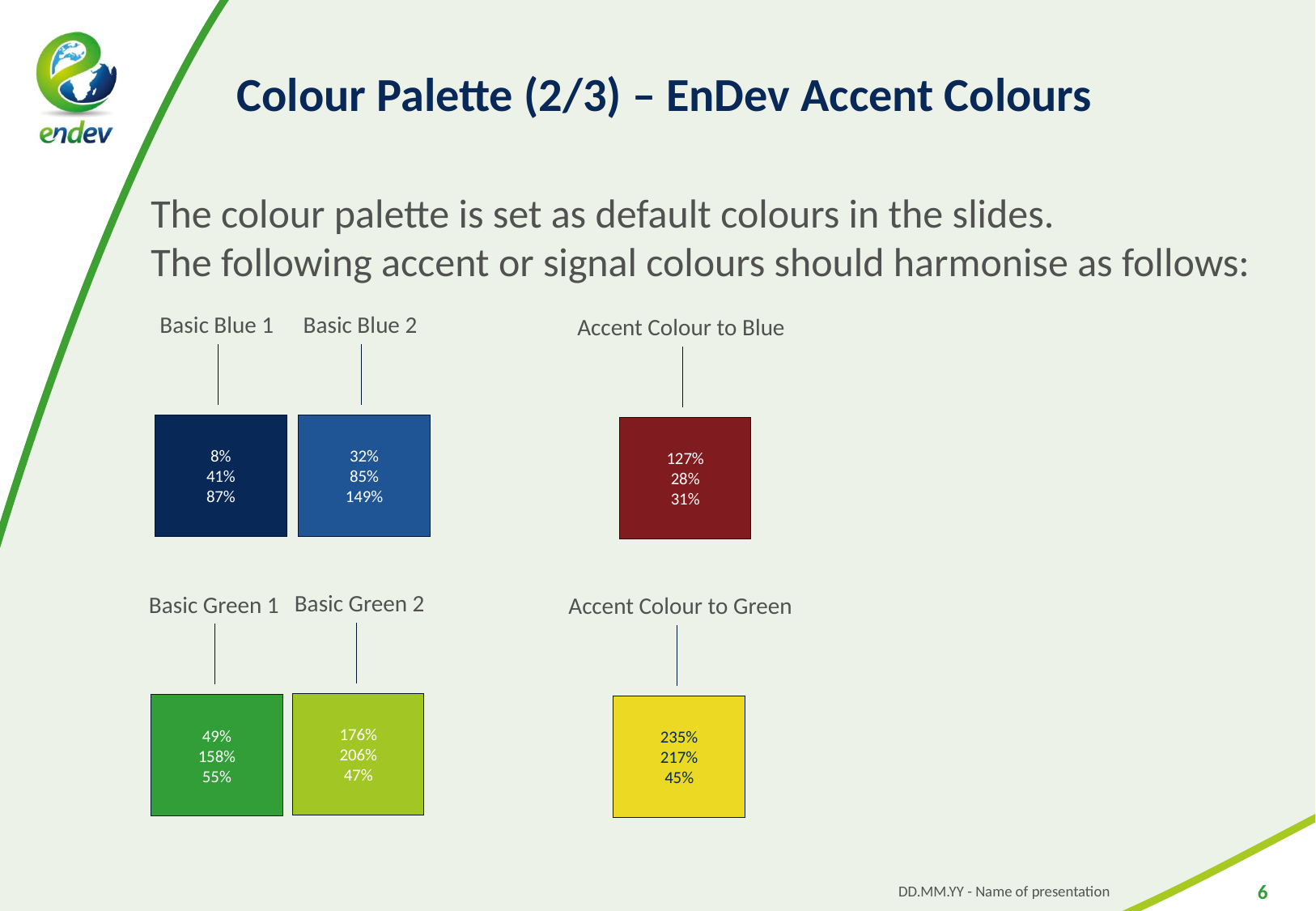

# Colour Palette (2/3) – EnDev Accent Colours
The colour palette is set as default colours in the slides.
The following accent or signal colours should harmonise as follows:

Basic Blue 1
Basic Blue 2
Accent Colour to Blue
8%
41%
87%
32%
85%
149%
127%
28%
31%
Basic Green 2
Basic Green 1
Accent Colour to Green
176%
206%
47%
49%
158%
55%
235%
217%
45%
DD.MM.YY - Name of presentation
6